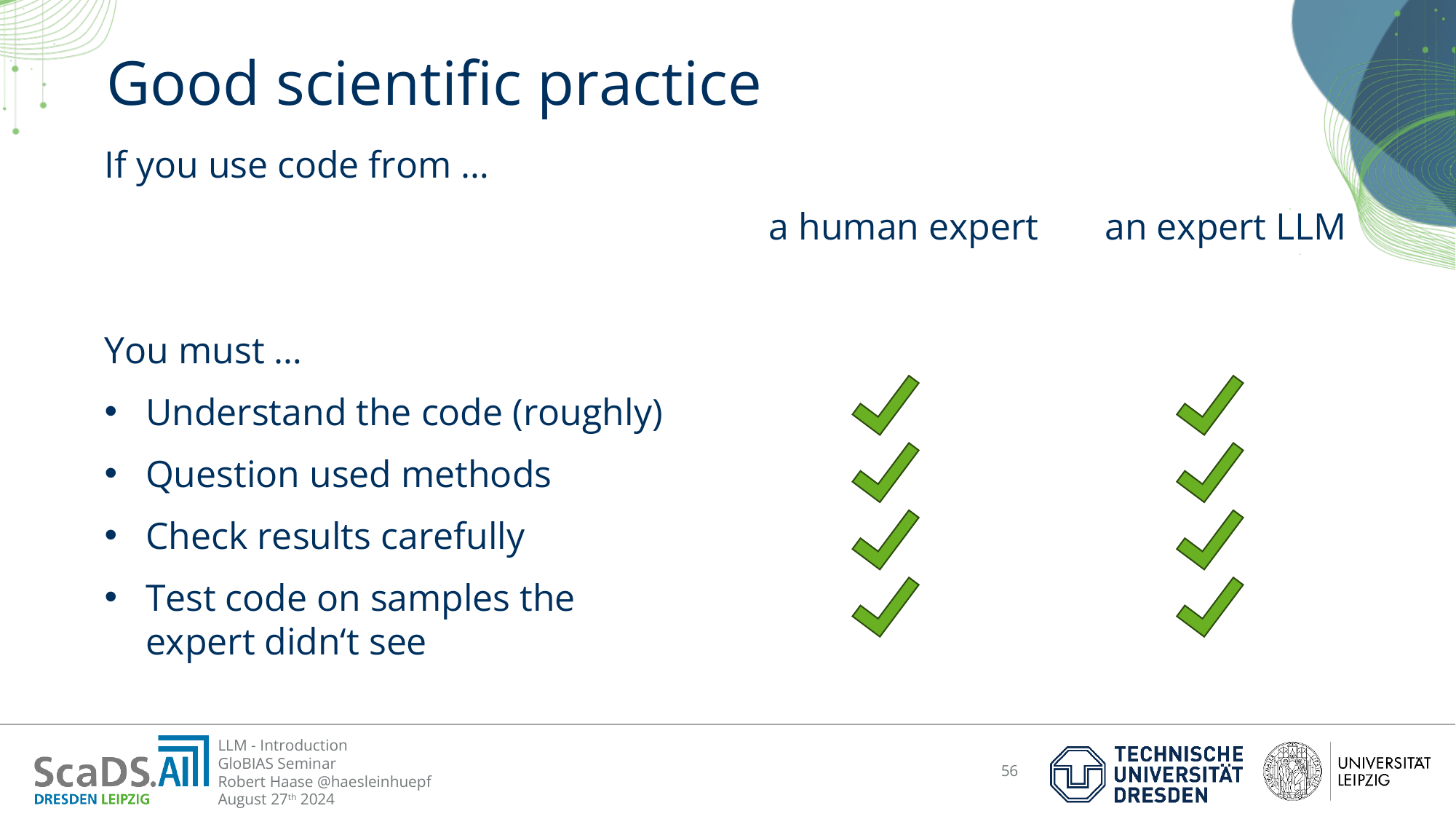

# Good scientific practice
If you use code from …
						 a human expert       an expert LLM

You must …
Understand the code (roughly)
Question used methods
Check results carefully
Test code on samples the
expert didn‘t see